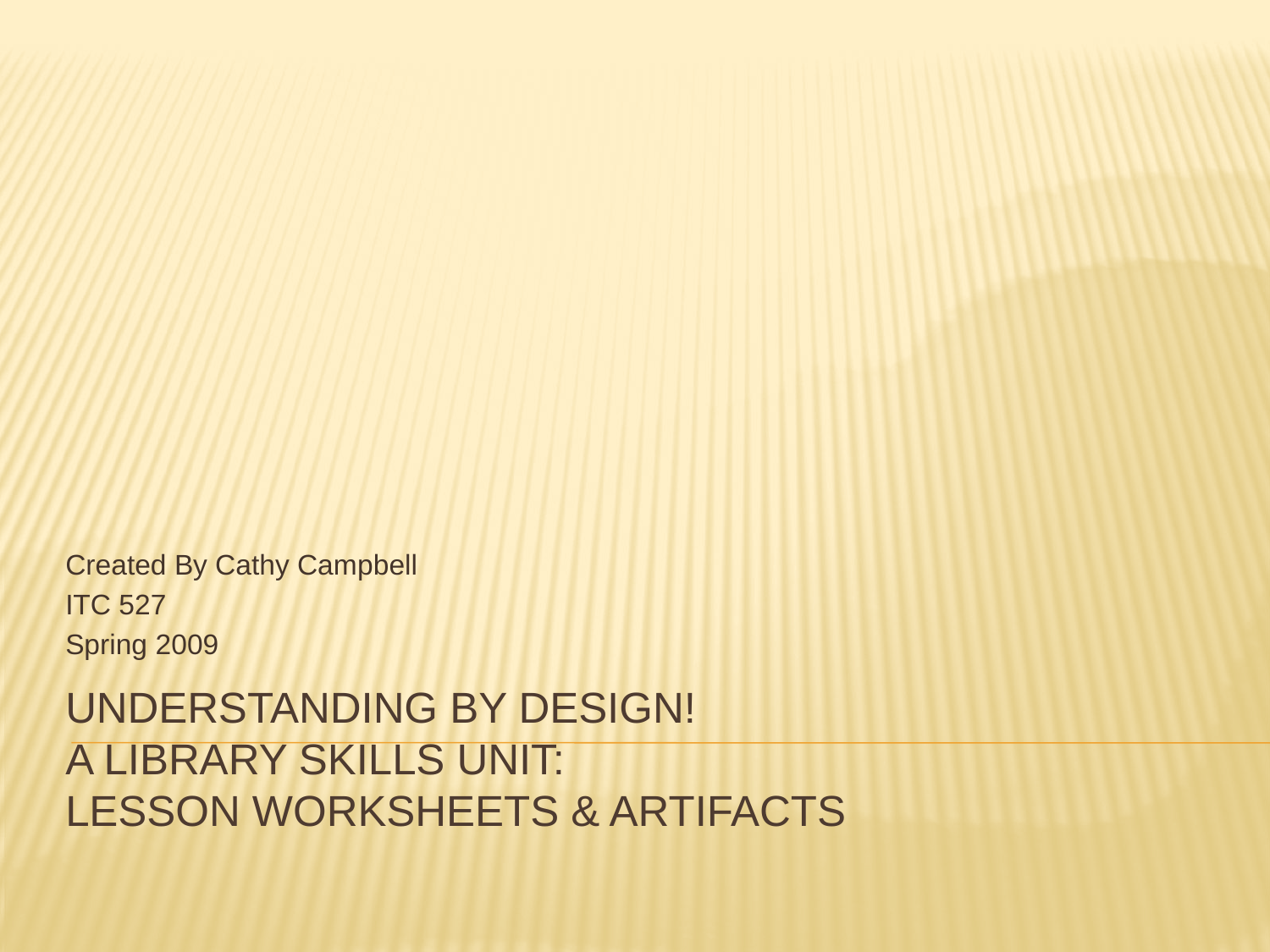

Created By Cathy Campbell
ITC 527
Spring 2009
# Understanding By Design! A Library Skills Unit: Lesson Worksheets & Artifacts